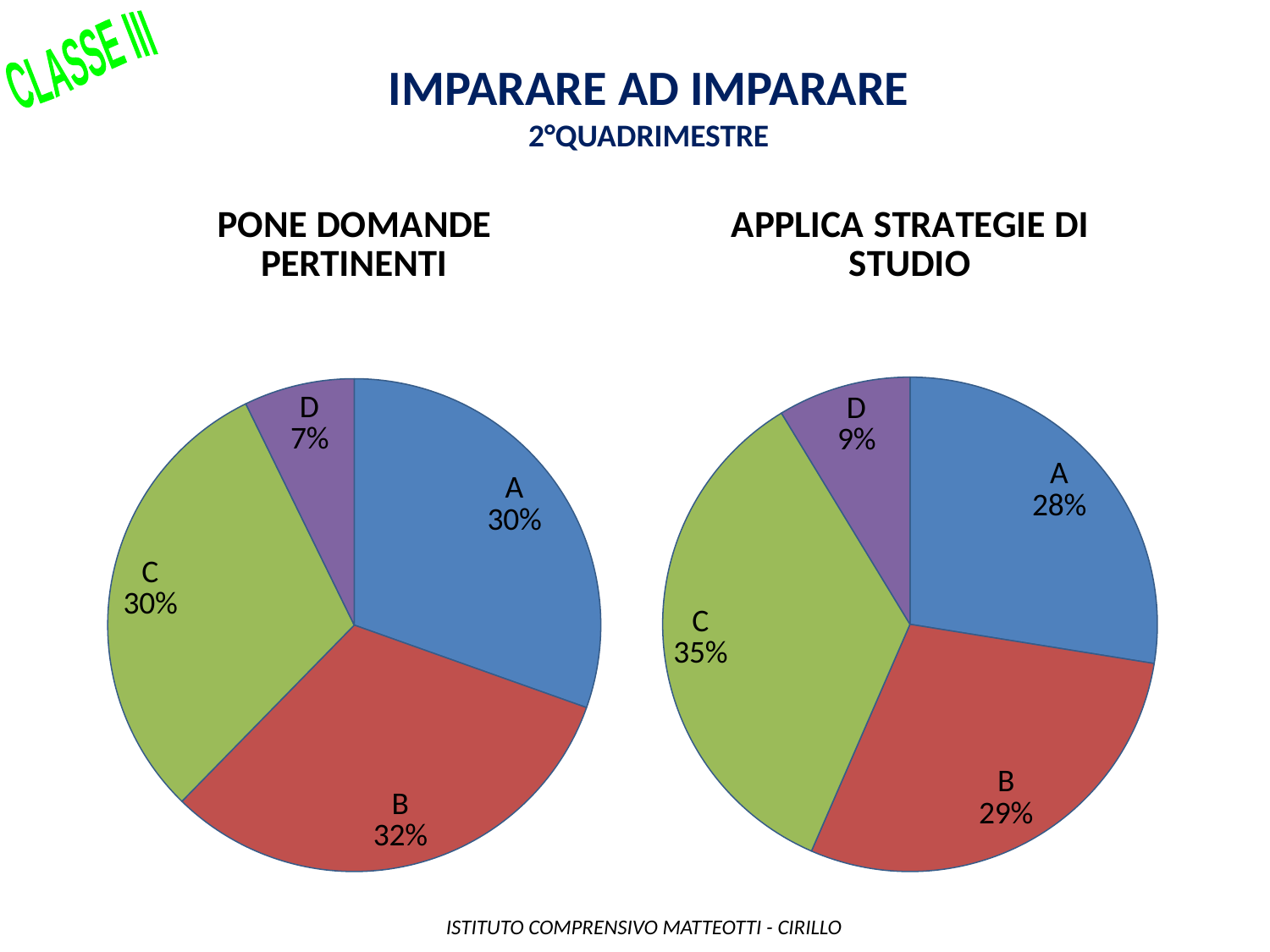

CLASSE III
Imparare ad imparare
2°QUADRIMESTRE

### Chart: PONE DOMANDE PERTINENTI

| Category |  |
|---|---|
| A | 21.0 |
| B | 22.0 |
| C | 21.0 |
| D | 5.0 |

### Chart: APPLICA STRATEGIE DI STUDIO

| Category |  |
|---|---|
| A | 19.0 |
| B | 20.0 |
| C | 24.0 |
| D | 6.0 |
 ISTITUTO COMPRENSIVO MATTEOTTI - CIRILLO